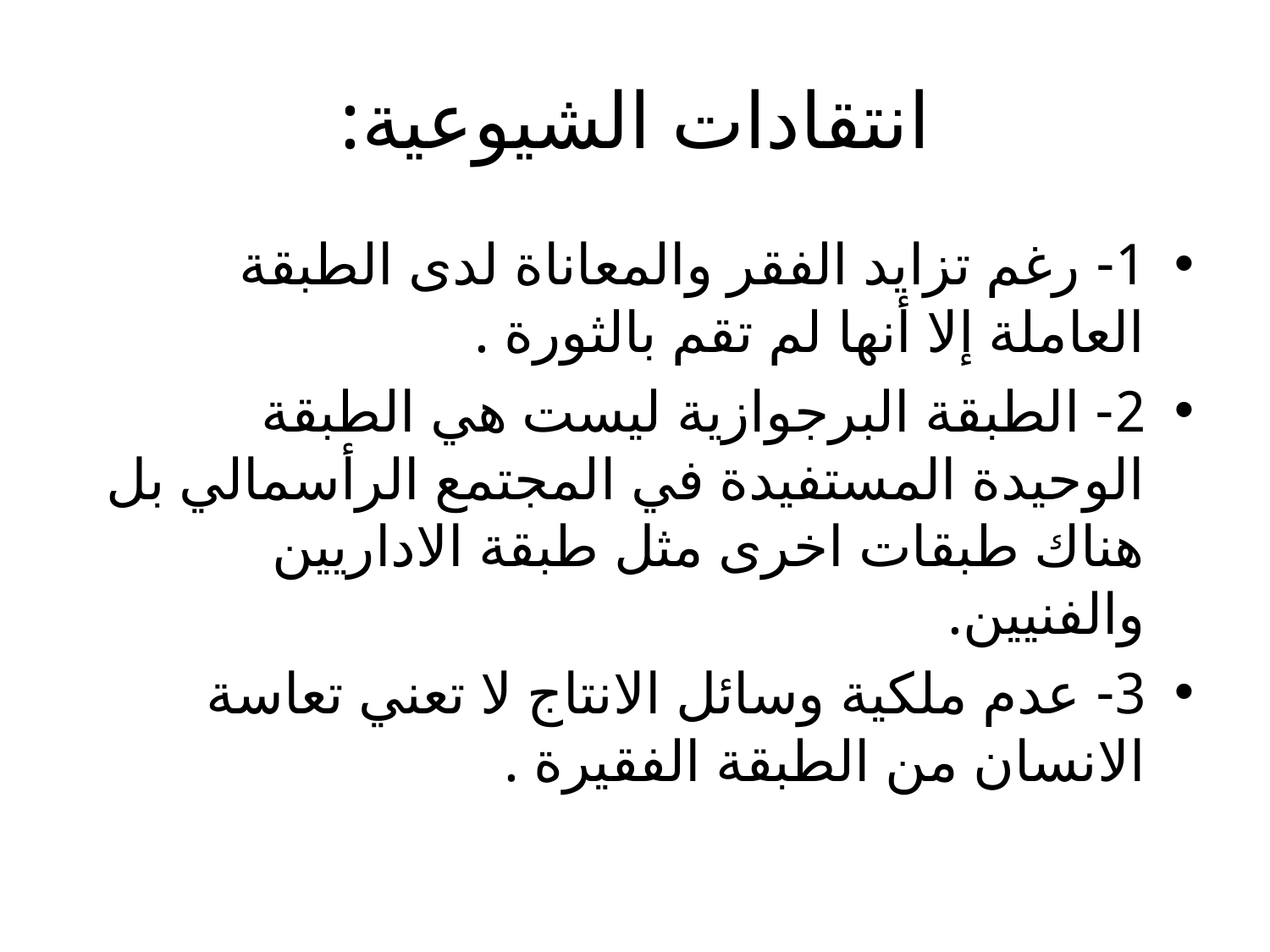

# انتقادات الشيوعية:
1- رغم تزايد الفقر والمعاناة لدى الطبقة العاملة إلا أنها لم تقم بالثورة .
2- الطبقة البرجوازية ليست هي الطبقة الوحيدة المستفيدة في المجتمع الرأسمالي بل هناك طبقات اخرى مثل طبقة الاداريين والفنيين.
3- عدم ملكية وسائل الانتاج لا تعني تعاسة الانسان من الطبقة الفقيرة .